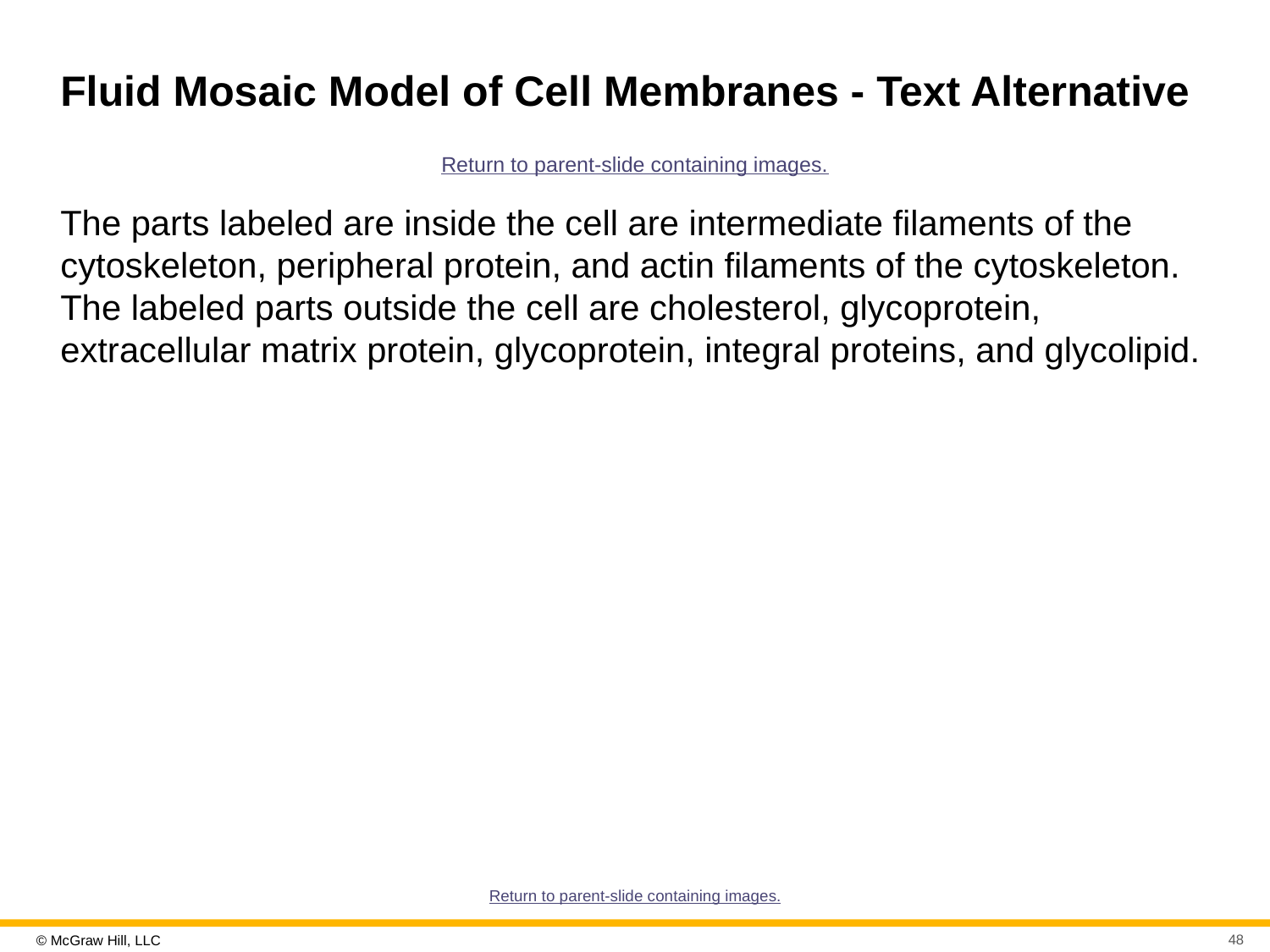

# Fluid Mosaic Model of Cell Membranes - Text Alternative
Return to parent-slide containing images.
The parts labeled are inside the cell are intermediate filaments of the cytoskeleton, peripheral protein, and actin filaments of the cytoskeleton. The labeled parts outside the cell are cholesterol, glycoprotein, extracellular matrix protein, glycoprotein, integral proteins, and glycolipid.
Return to parent-slide containing images.
48